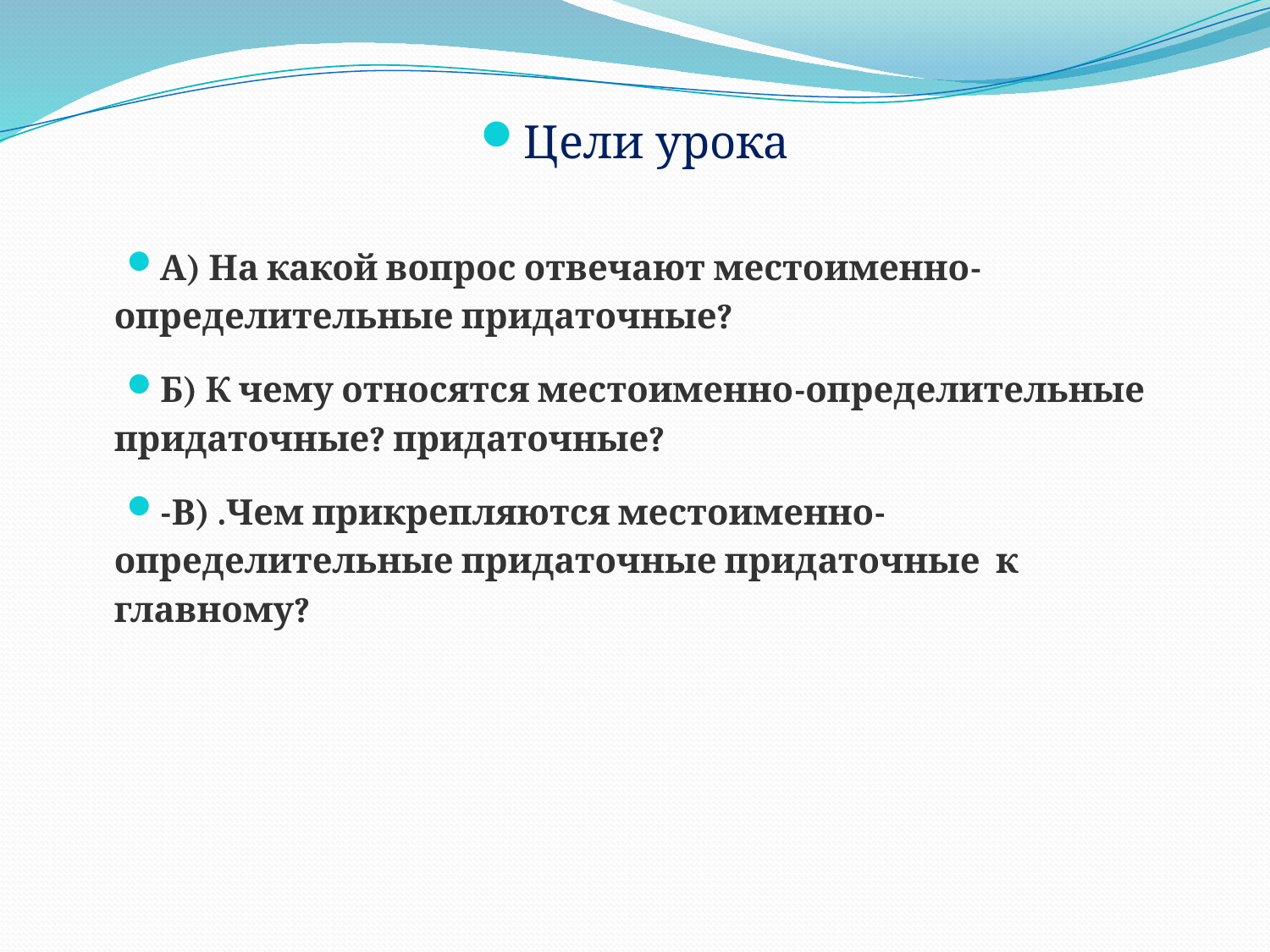

#
Цели урока

А) На какой вопрос отвечают местоименно-определительные придаточные?
Б) К чему относятся местоименно-определительные придаточные? придаточные?
-В) .Чем прикрепляются местоименно-определительные придаточные придаточные  к главному?